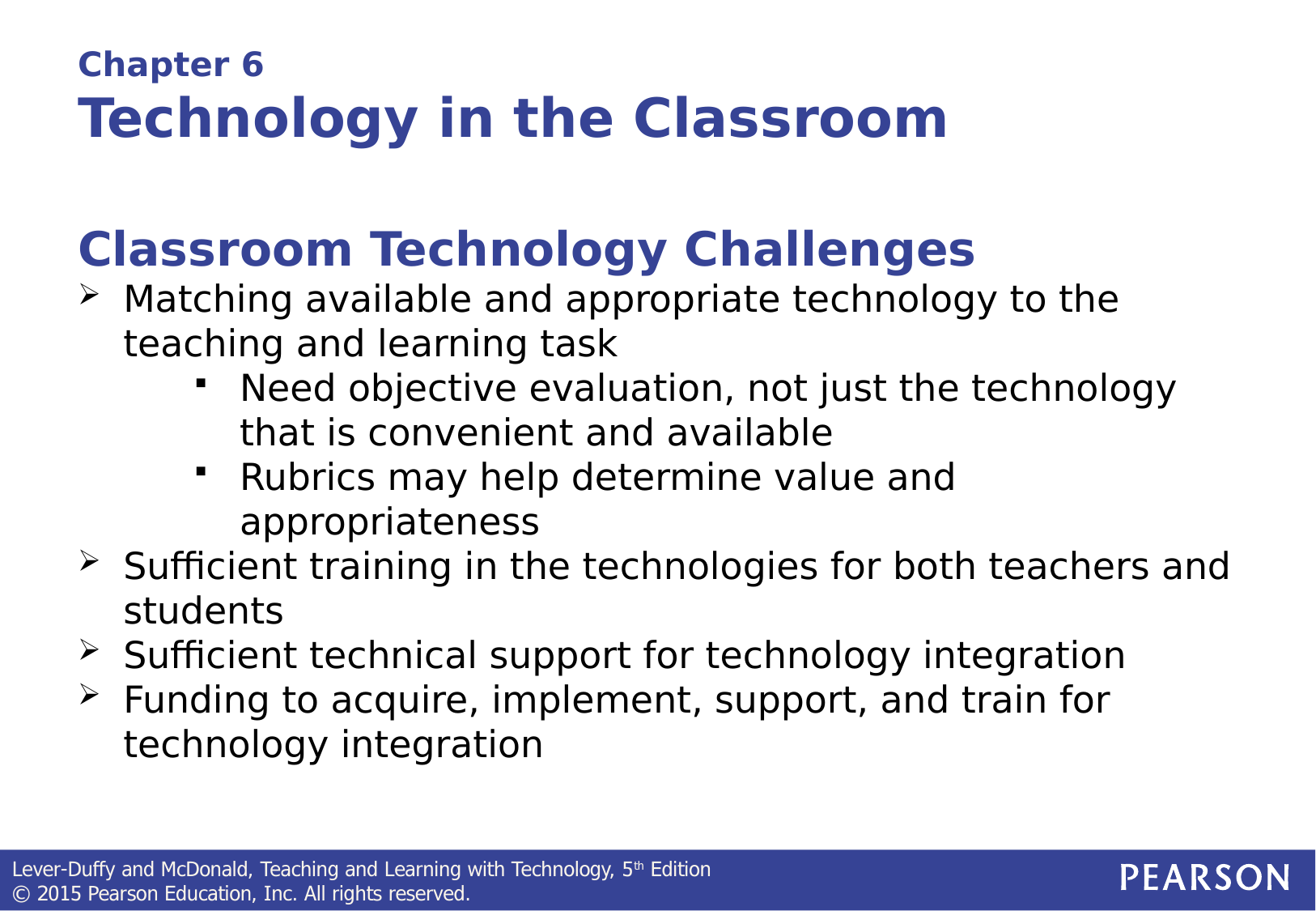

# Chapter 6 Technology in the Classroom
Classroom Technology Challenges
Matching available and appropriate technology to the teaching and learning task
Need objective evaluation, not just the technology that is convenient and available
Rubrics may help determine value and appropriateness
Sufficient training in the technologies for both teachers and students
Sufficient technical support for technology integration
Funding to acquire, implement, support, and train for technology integration